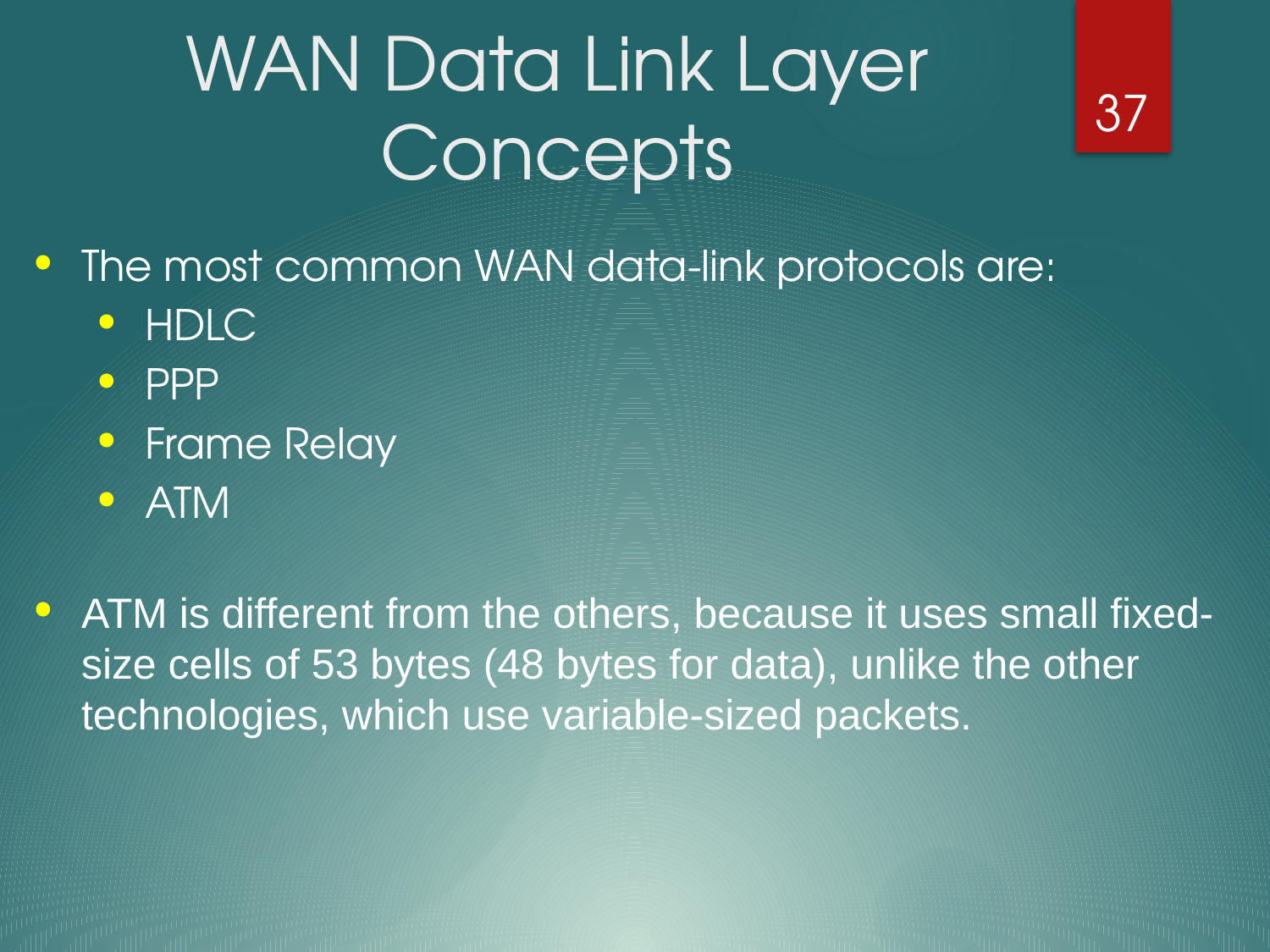

# WAN Data Link Layer Concepts
37
The most common WAN data-link protocols are:
HDLC
PPP
Frame Relay
ATM
ATM is different from the others, because it uses small fixed-size cells of 53 bytes (48 bytes for data), unlike the other technologies, which use variable-sized packets.